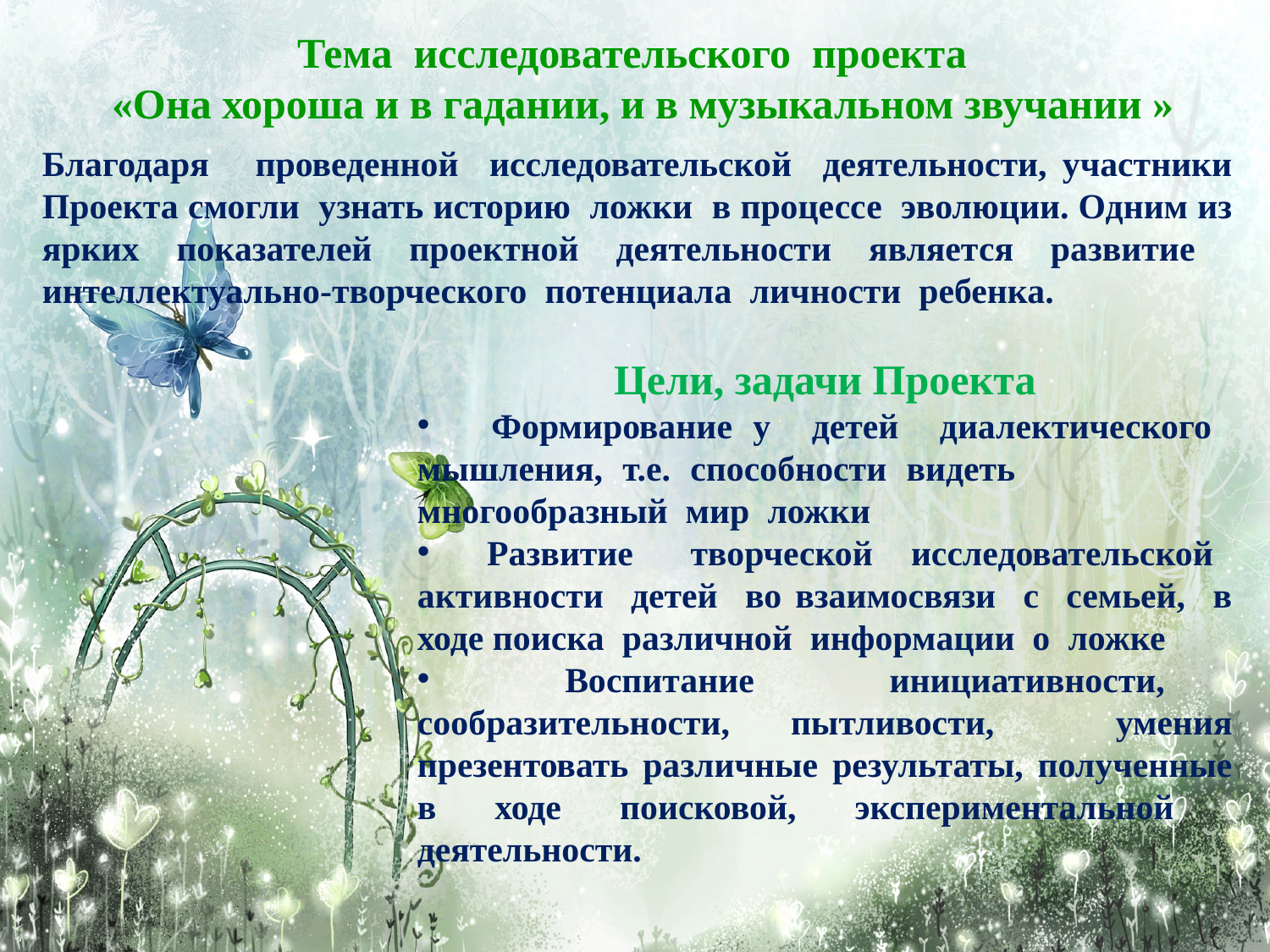

Тема  исследовательского  проекта
 «Она хороша и в гадании, и в музыкальном звучании »
Благодаря   проведенной  исследовательской  деятельности, участники Проекта смогли  узнать историю  ложки  в процессе  эволюции. Одним из ярких показателей проектной деятельности является развитие  интеллектуально-творческого  потенциала  личности  ребенка.
Цели, задачи Проекта
   Формирование у  детей  диалектического  мышления, т.е. способности видеть            многообразный  мир  ложки
   Развитие   творческой  исследовательской  активности  детей  во взаимосвязи  с  семьей,  в ходе поиска  различной  информации  о  ложке
  Воспитание  инициативности,  сообразительности, пытливости,  умения презентовать различные результаты, полученные в ходе поисковой, экспериментальной  деятельности.